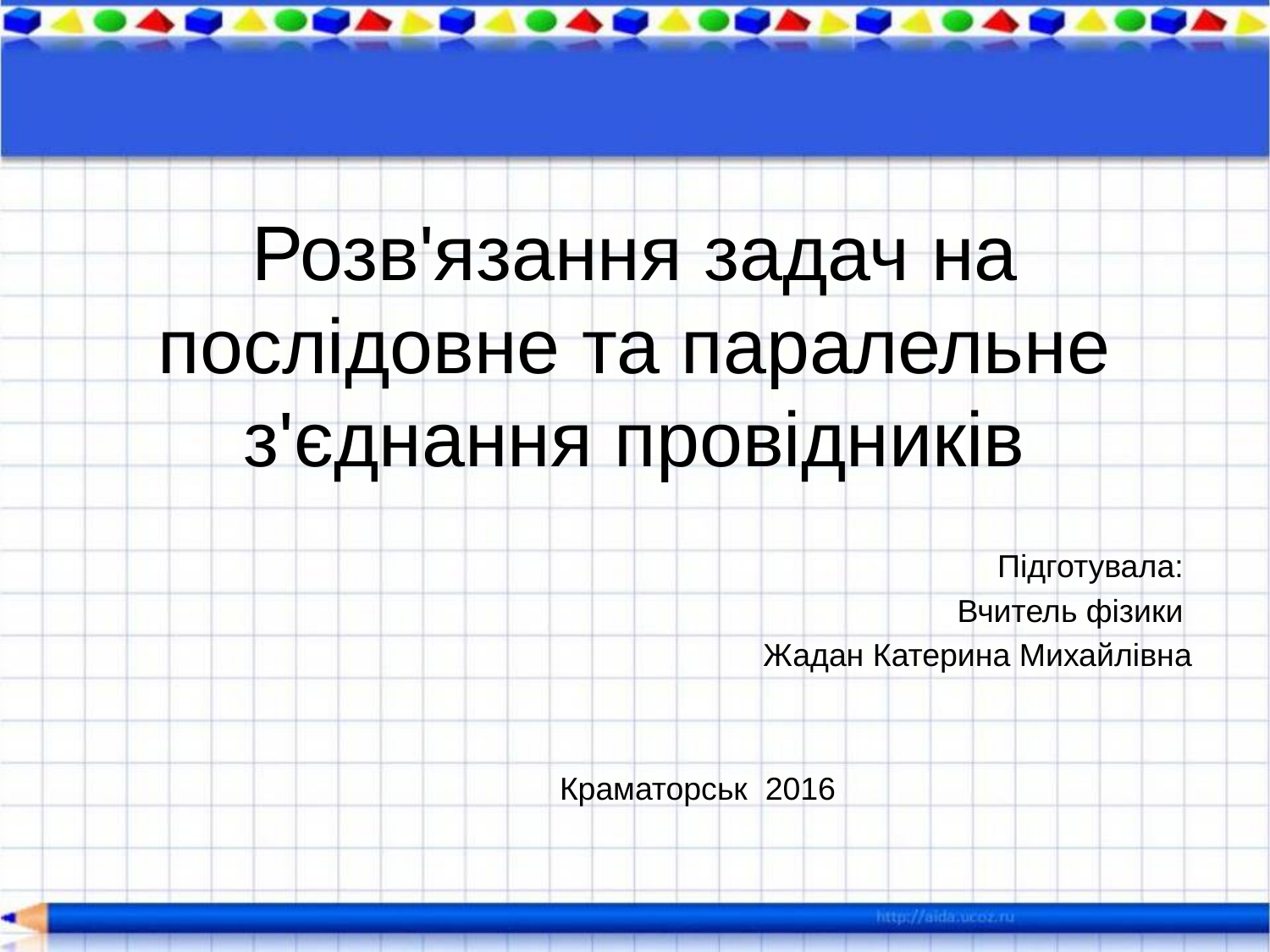

# Розв'язання задач на послідовне та паралельне з'єднання провідників
Підготувала:
Вчитель фізики
Жадан Катерина Михайлівна

Краматорськ  2016